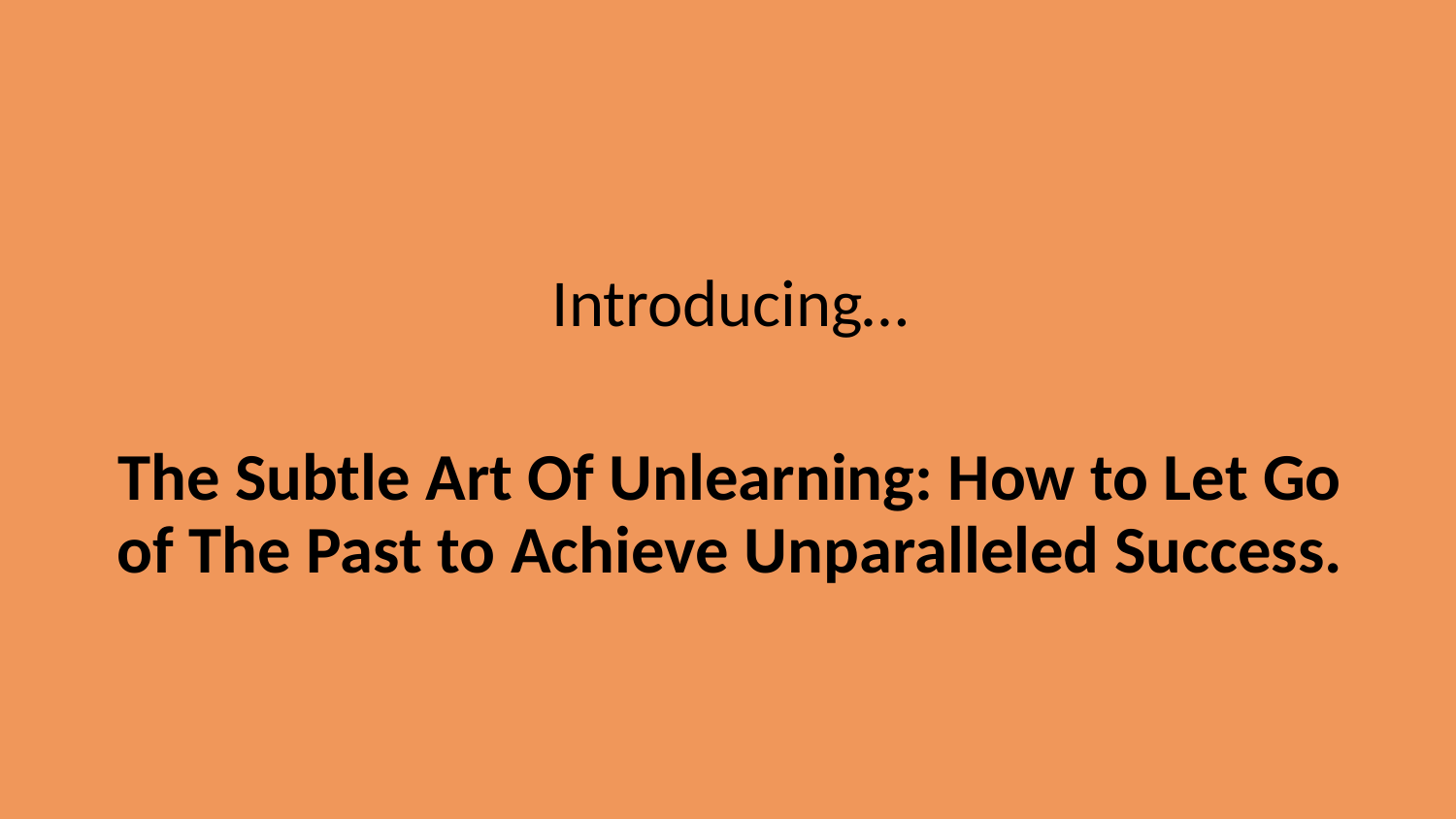

Introducing…

The Subtle Art Of Unlearning: How to Let Go of The Past to Achieve Unparalleled Success.